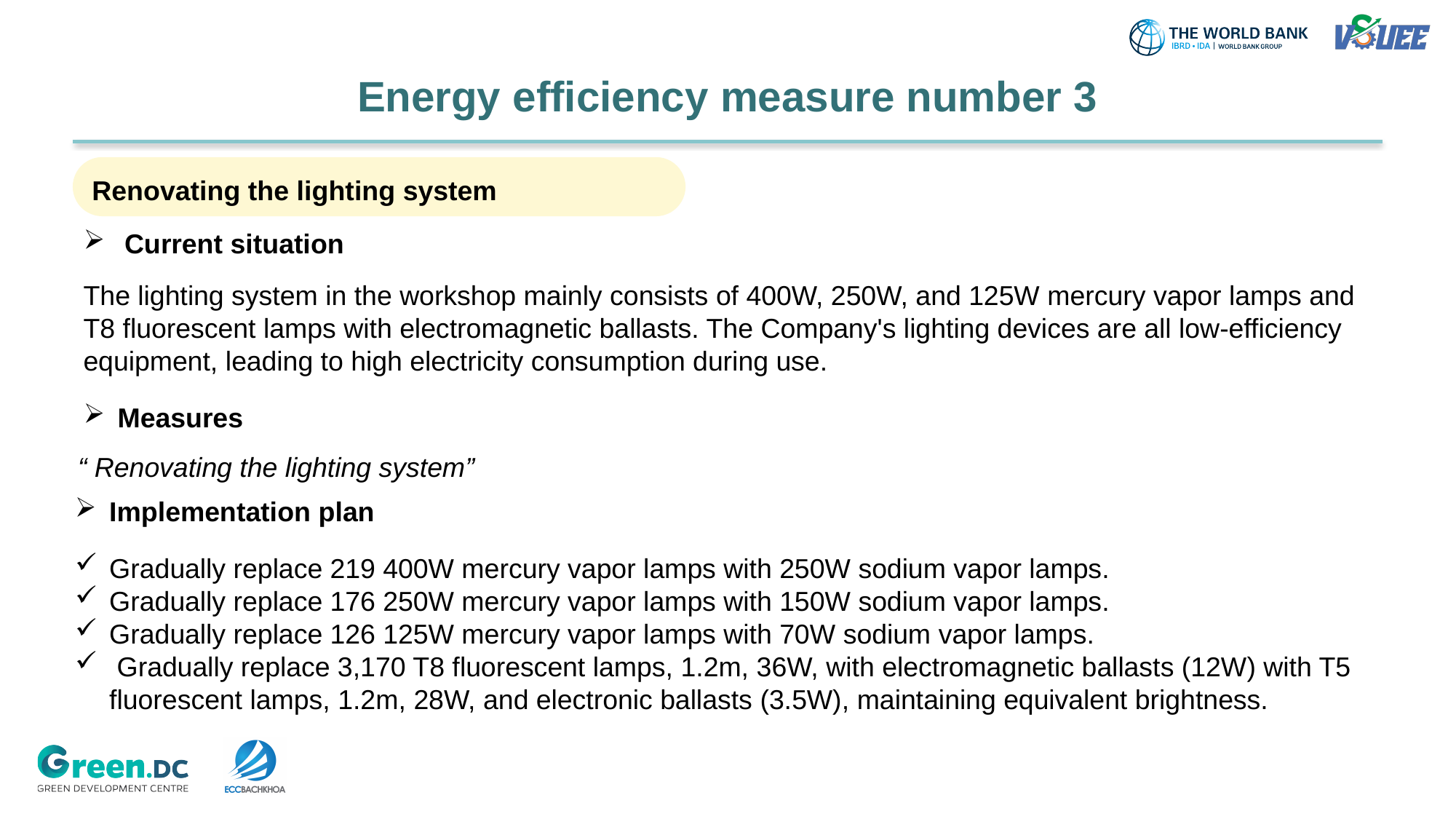

# Energy efficiency measure number 3
Renovating the lighting system
Current situation
The lighting system in the workshop mainly consists of 400W, 250W, and 125W mercury vapor lamps and T8 fluorescent lamps with electromagnetic ballasts. The Company's lighting devices are all low-efficiency equipment, leading to high electricity consumption during use.
Measures
“ Renovating the lighting system”
Implementation plan
Gradually replace 219 400W mercury vapor lamps with 250W sodium vapor lamps.
Gradually replace 176 250W mercury vapor lamps with 150W sodium vapor lamps.
Gradually replace 126 125W mercury vapor lamps with 70W sodium vapor lamps.
 Gradually replace 3,170 T8 fluorescent lamps, 1.2m, 36W, with electromagnetic ballasts (12W) with T5 fluorescent lamps, 1.2m, 28W, and electronic ballasts (3.5W), maintaining equivalent brightness.